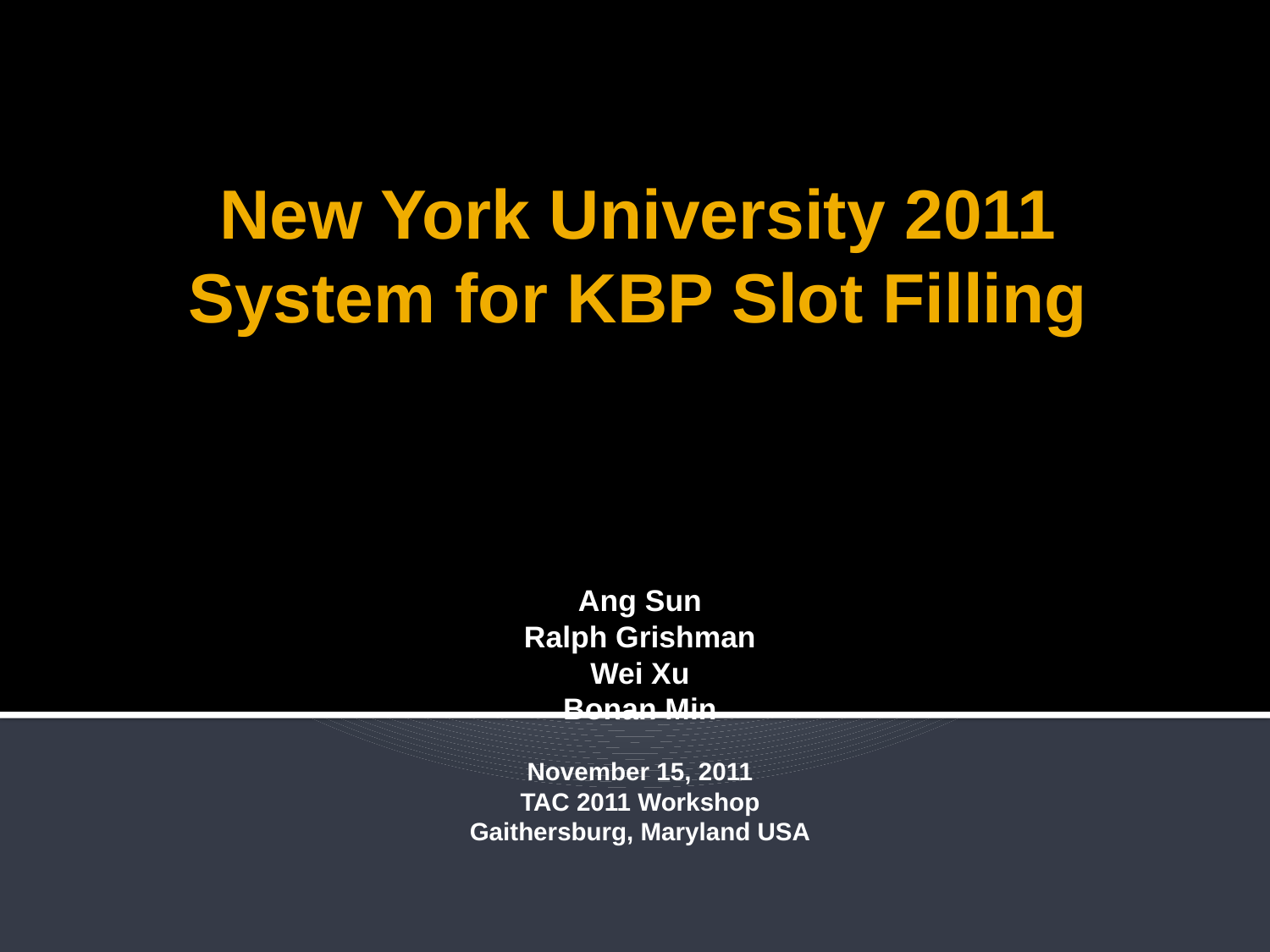

# New York University 2011 System for KBP Slot Filling
Ang Sun
Ralph Grishman
Wei Xu
Bonan Min

November 15, 2011
TAC 2011 Workshop
Gaithersburg, Maryland USA